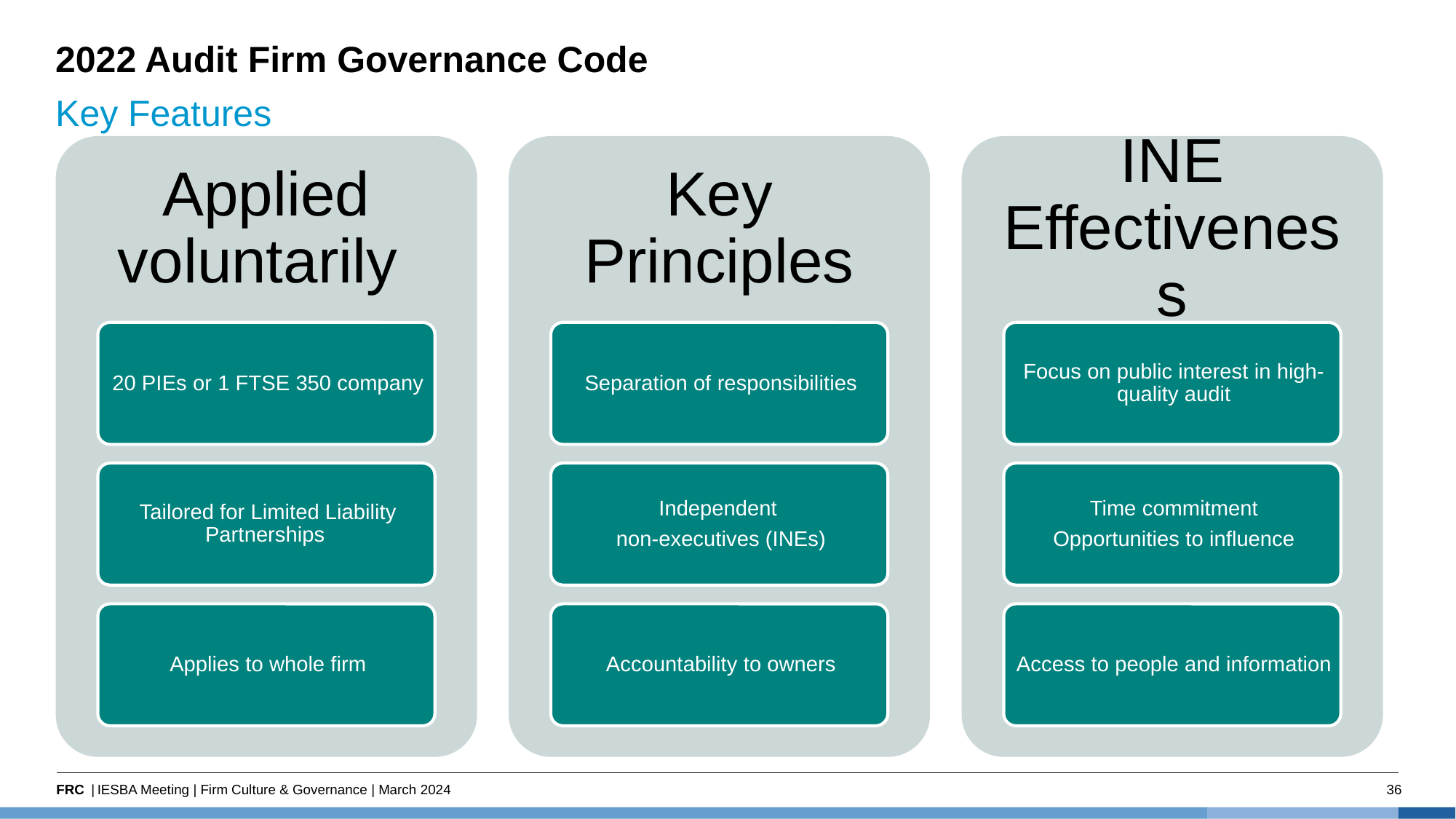

# 2022 Audit Firm Governance Code
Key Features
Applied voluntarily
20 PIEs or 1 FTSE 350 company
Tailored for Limited Liability Partnerships
Applies to whole firm
Key Principles
Separation of responsibilities
Independent
non-executives (INEs)
Accountability to owners
INE Effectiveness
Focus on public interest in high-quality audit
Time commitment
Opportunities to influence
Access to people and information

IESBA Meeting | Firm Culture & Governance | March 2024
36